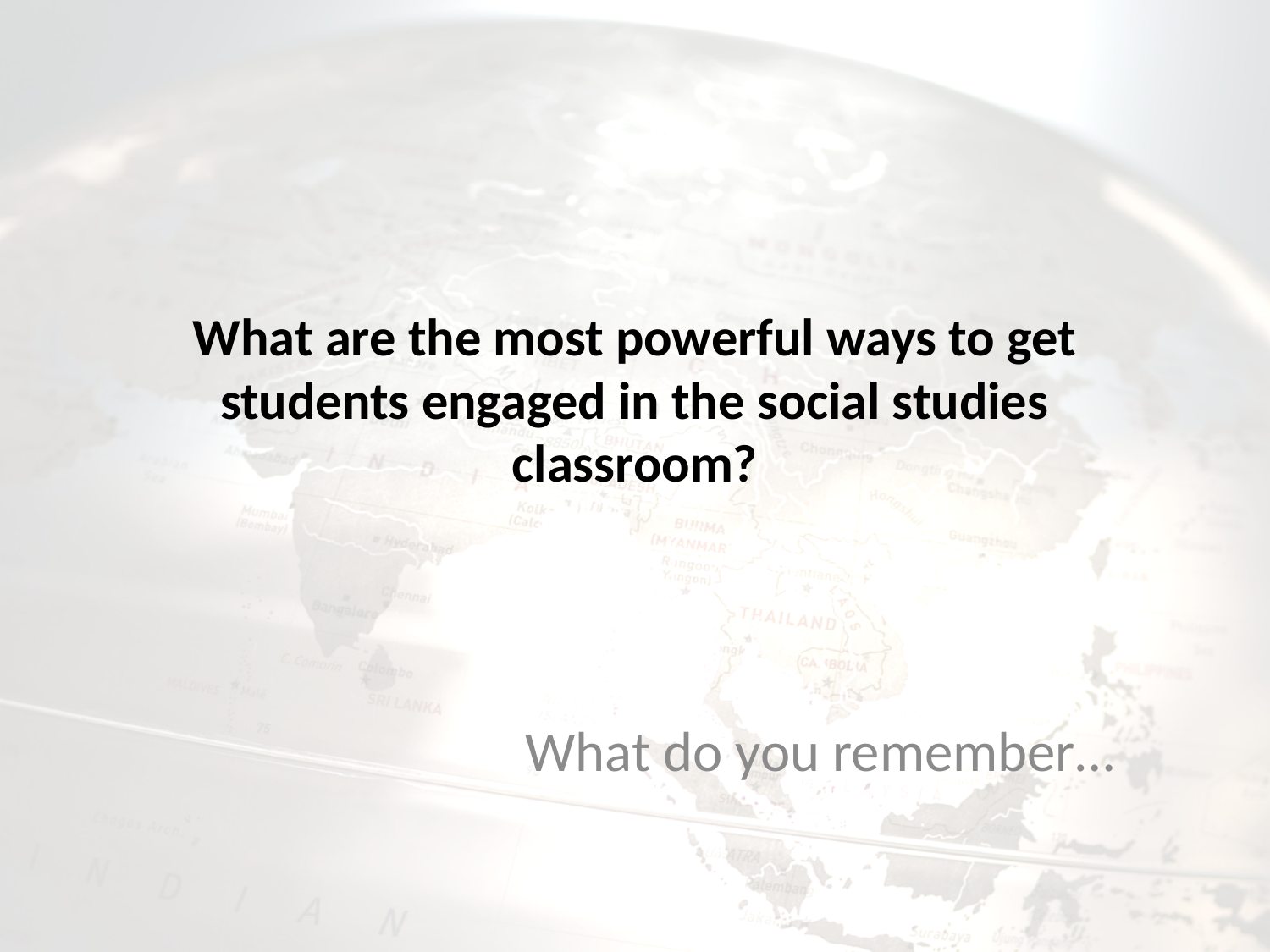

# What are the most powerful ways to get students engaged in the social studies classroom?
What do you remember…